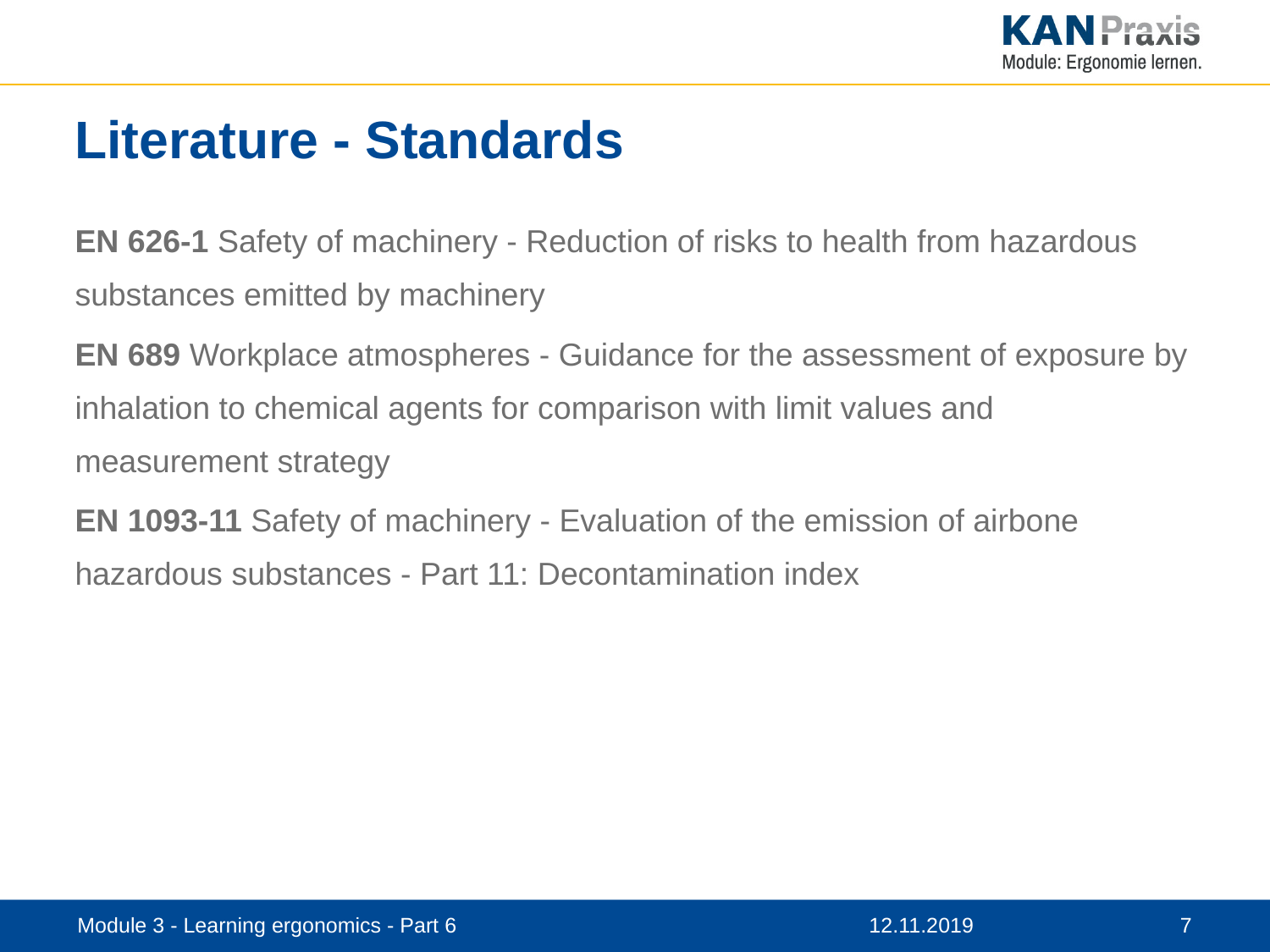

# Literature - Standards
EN 626-1 Safety of machinery - Reduction of risks to health from hazardous substances emitted by machinery
EN 689 Workplace atmospheres - Guidance for the assessment of exposure by inhalation to chemical agents for comparison with limit values and measurement strategy
EN 1093-11 Safety of machinery - Evaluation of the emission of airbone hazardous substances - Part 11: Decontamination index

Module 3 - Learning ergonomics - Part 6
12.11.2019
7